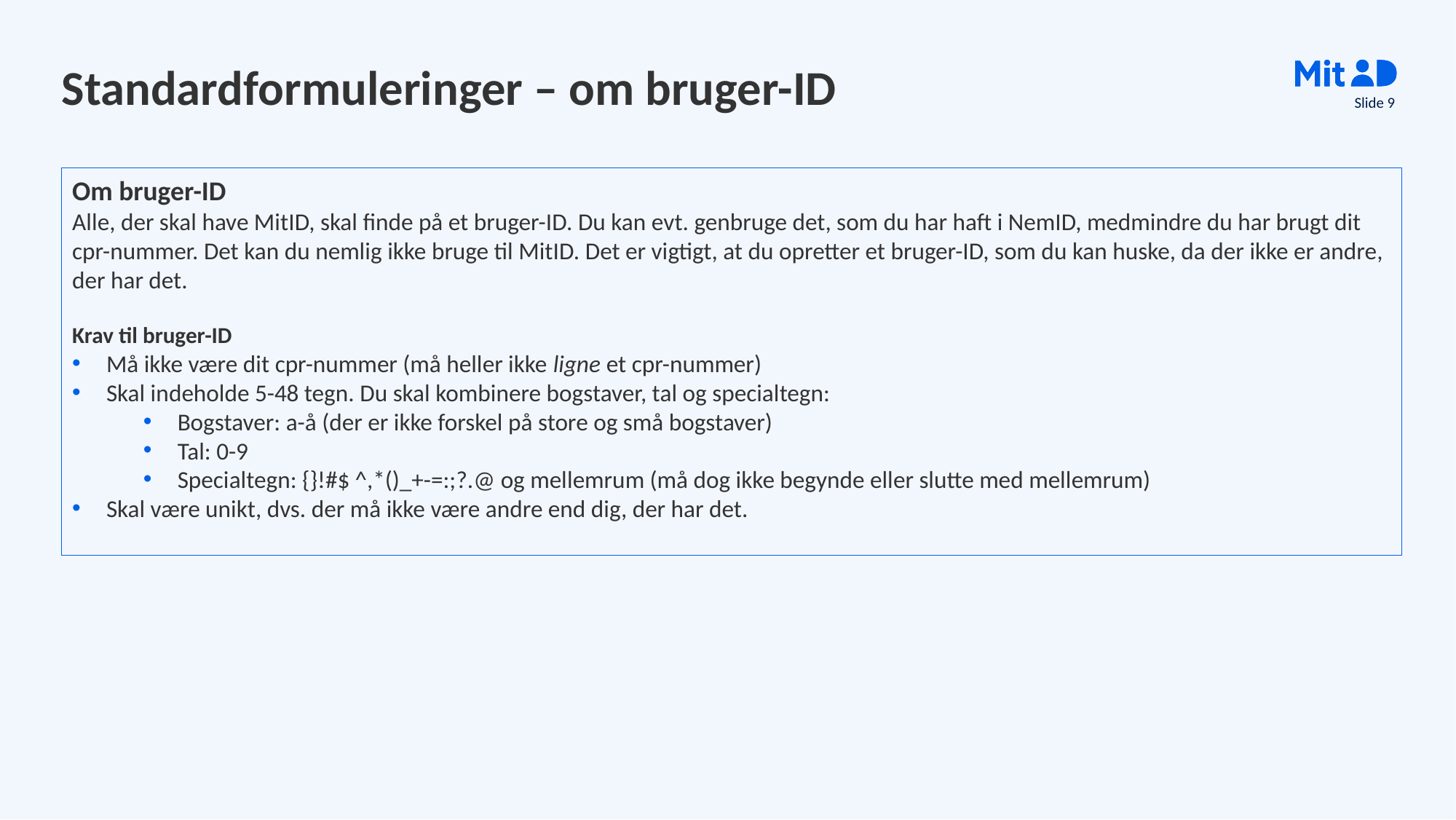

# Standardformuleringer – om bruger-ID
Slide 9
Om bruger-ID
Alle, der skal have MitID, skal finde på et bruger-ID. Du kan evt. genbruge det, som du har haft i NemID, medmindre du har brugt dit cpr-nummer. Det kan du nemlig ikke bruge til MitID. Det er vigtigt, at du opretter et bruger-ID, som du kan huske, da der ikke er andre, der har det.

Krav til bruger-ID
Må ikke være dit cpr-nummer (må heller ikke ligne et cpr-nummer)
Skal indeholde 5-48 tegn. Du skal kombinere bogstaver, tal og specialtegn:
Bogstaver: a-å (der er ikke forskel på store og små bogstaver)
Tal: 0-9
Specialtegn: {}!#$ ^,*()_+-=:;?.@ og mellemrum (må dog ikke begynde eller slutte med mellemrum)
Skal være unikt, dvs. der må ikke være andre end dig, der har det.